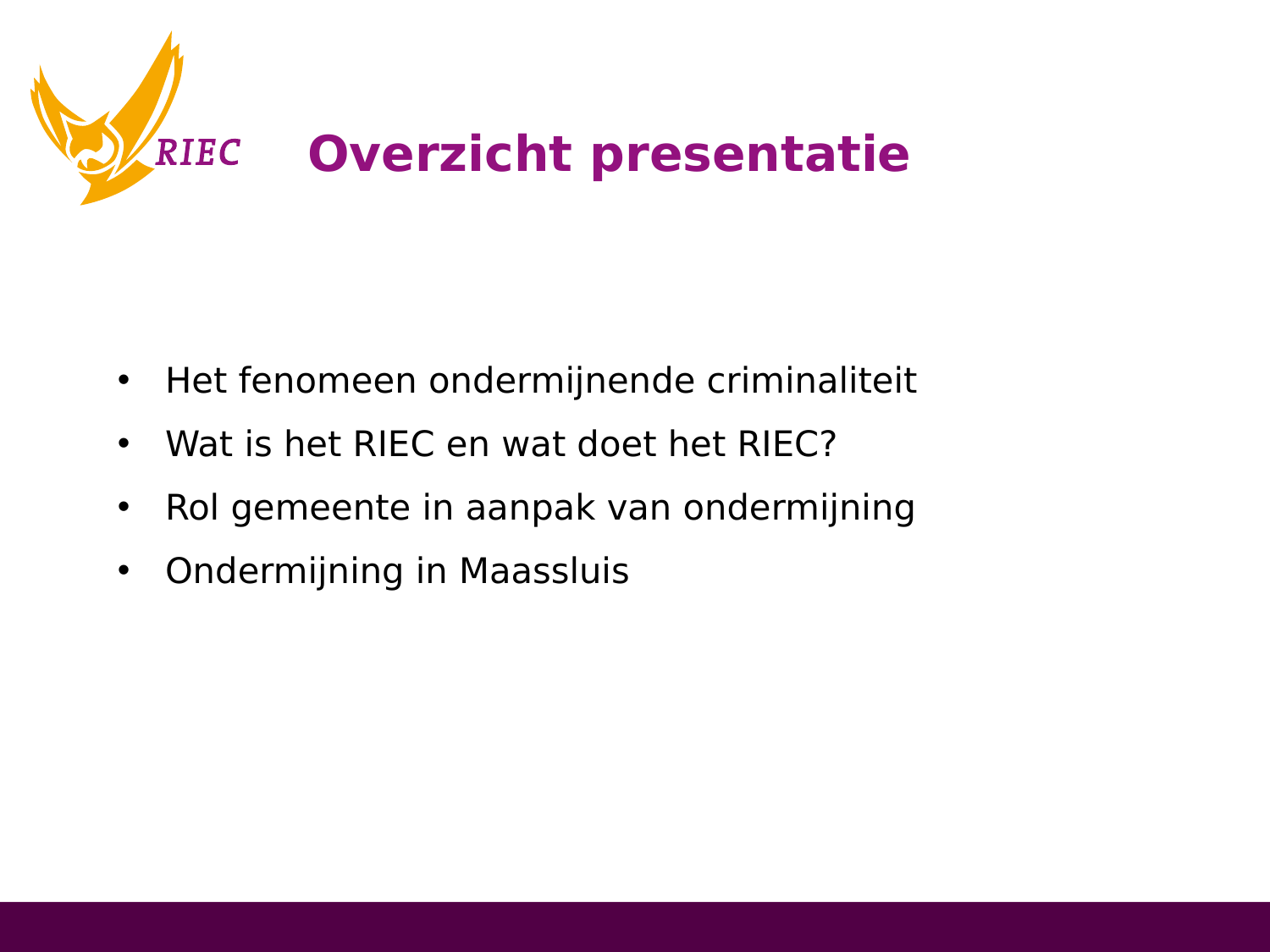

Overzicht presentatie

Het fenomeen ondermijnende criminaliteit
Wat is het RIEC en wat doet het RIEC?
Rol gemeente in aanpak van ondermijning
Ondermijning in Maassluis